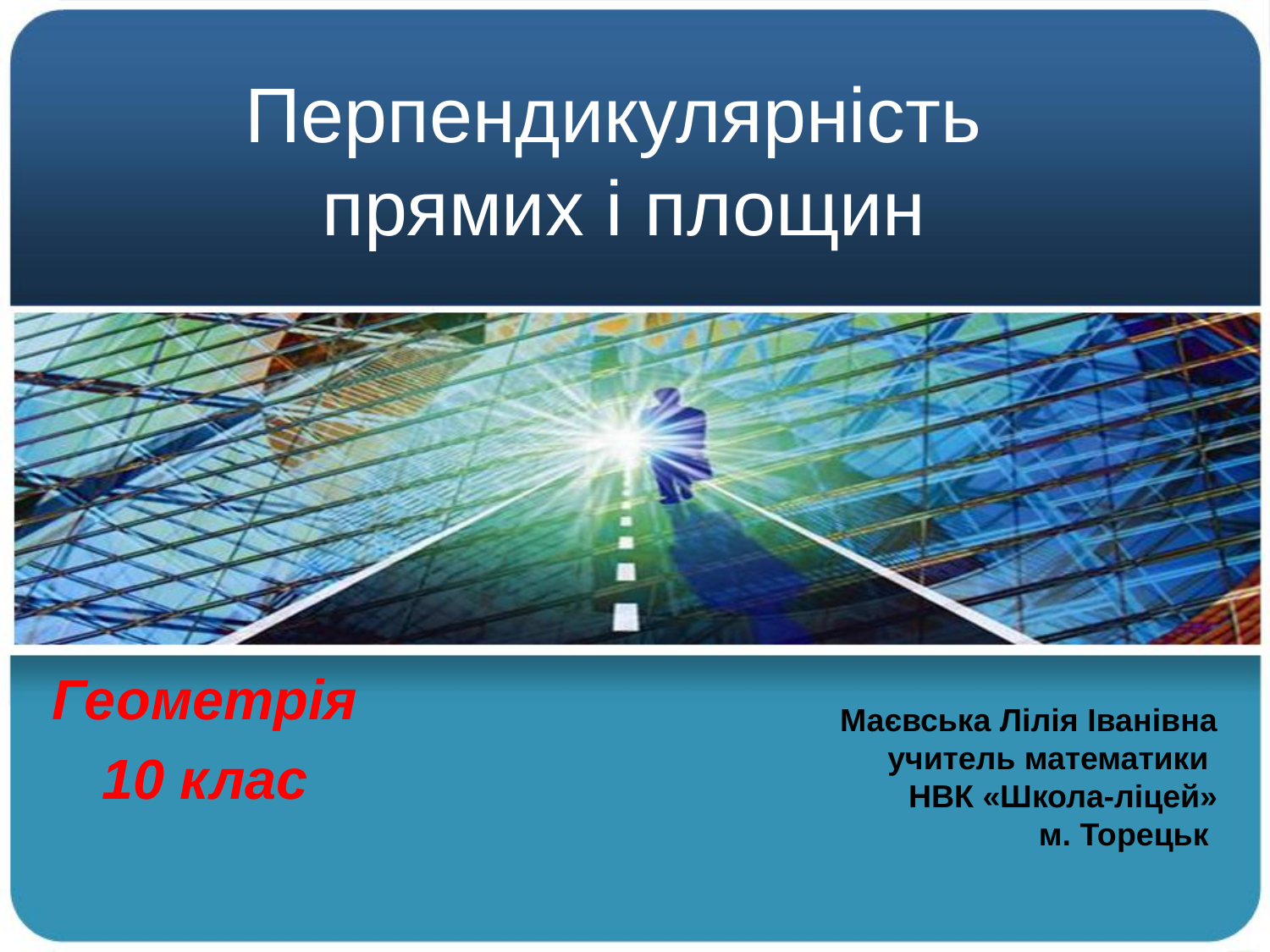

# Перпендикулярність прямих і площин

Маєвська Лілія Іванівна
                                        учитель математики
НВК «Школа-ліцей»
м. Торецьк

Геометрія
10 клас